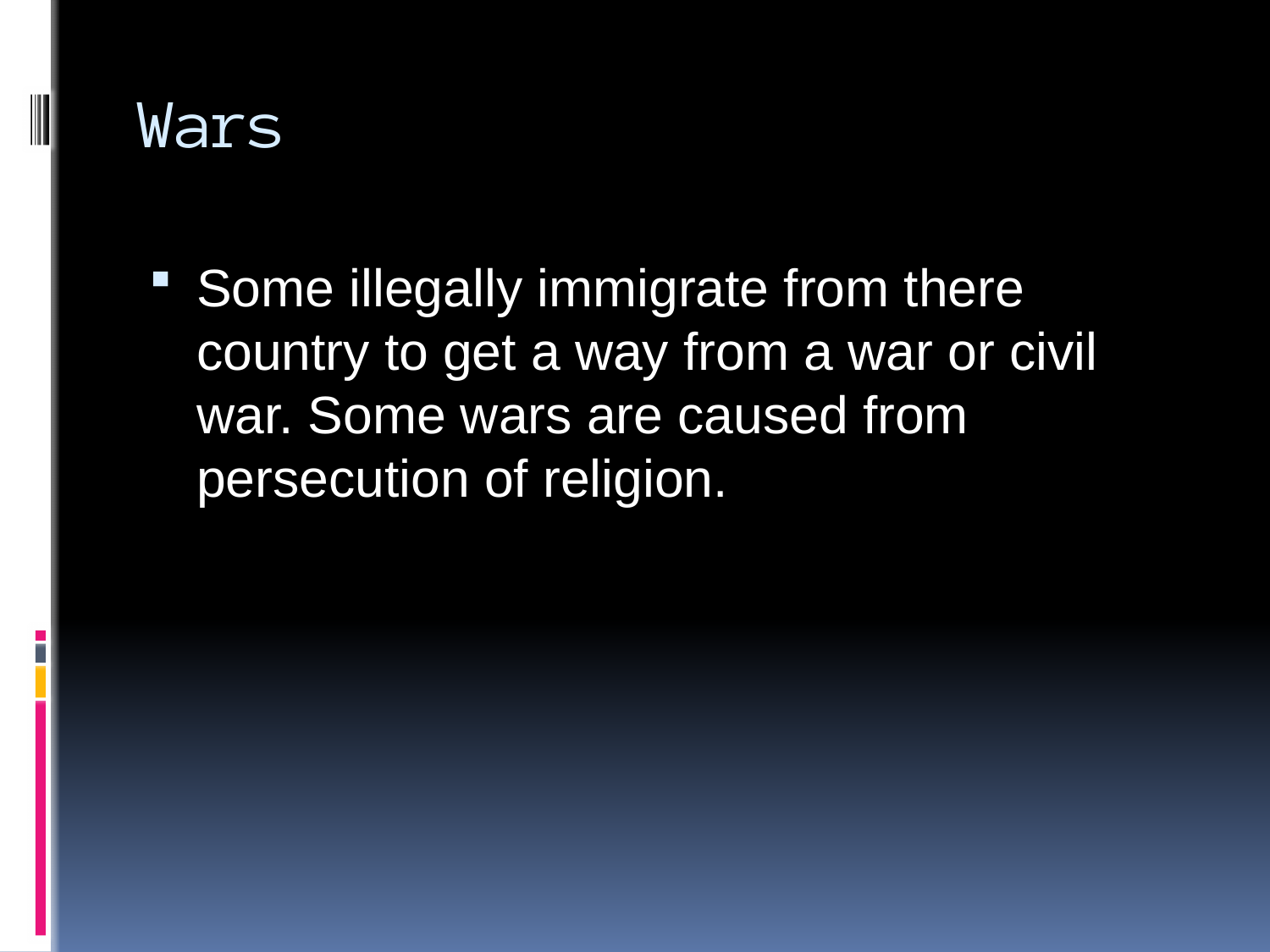

# Wars
Some illegally immigrate from there country to get a way from a war or civil war. Some wars are caused from persecution of religion.